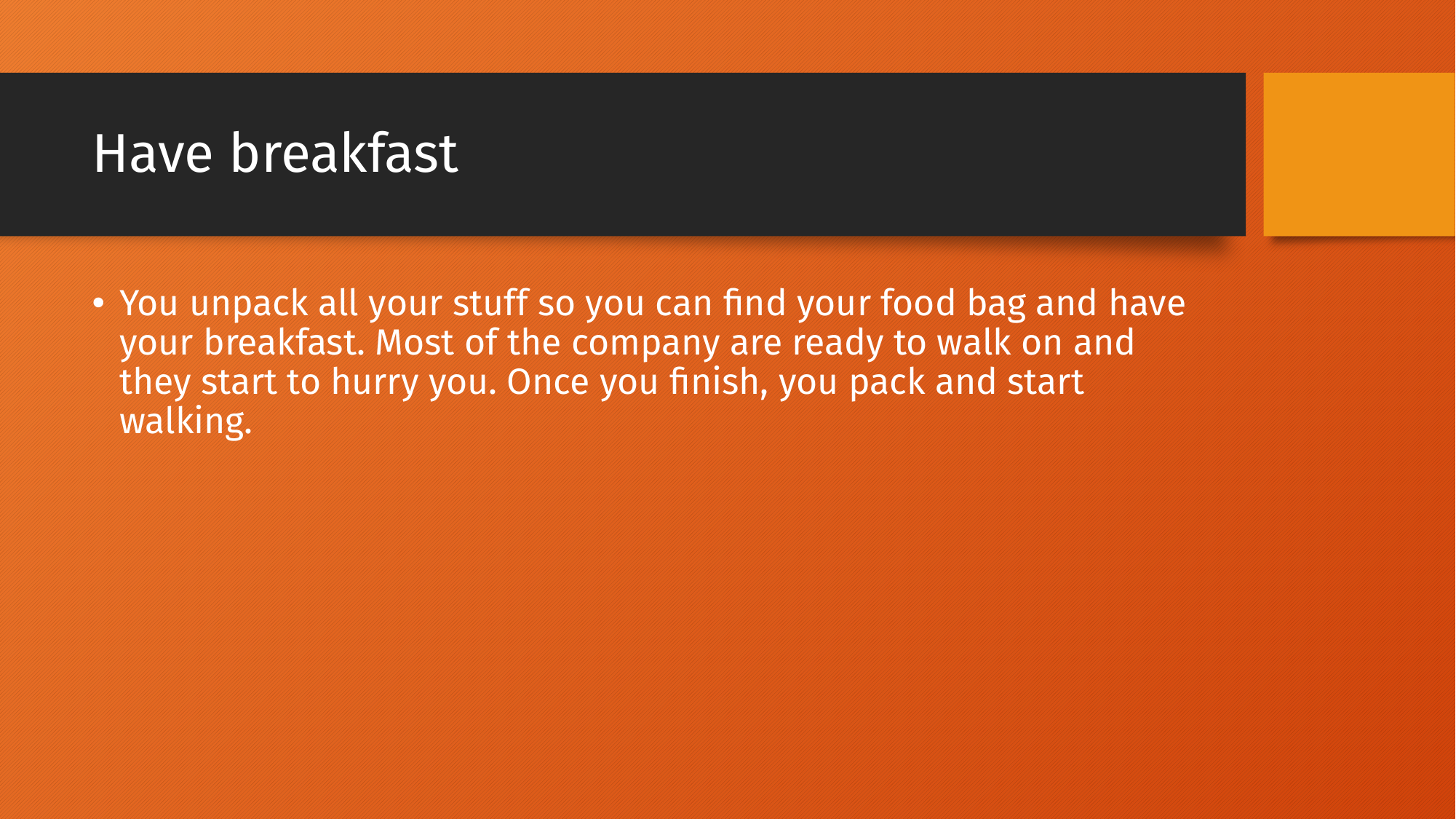

# Have breakfast
You unpack all your stuff so you can find your food bag and have your breakfast. Most of the company are ready to walk on and they start to hurry you. Once you finish, you pack and start walking.